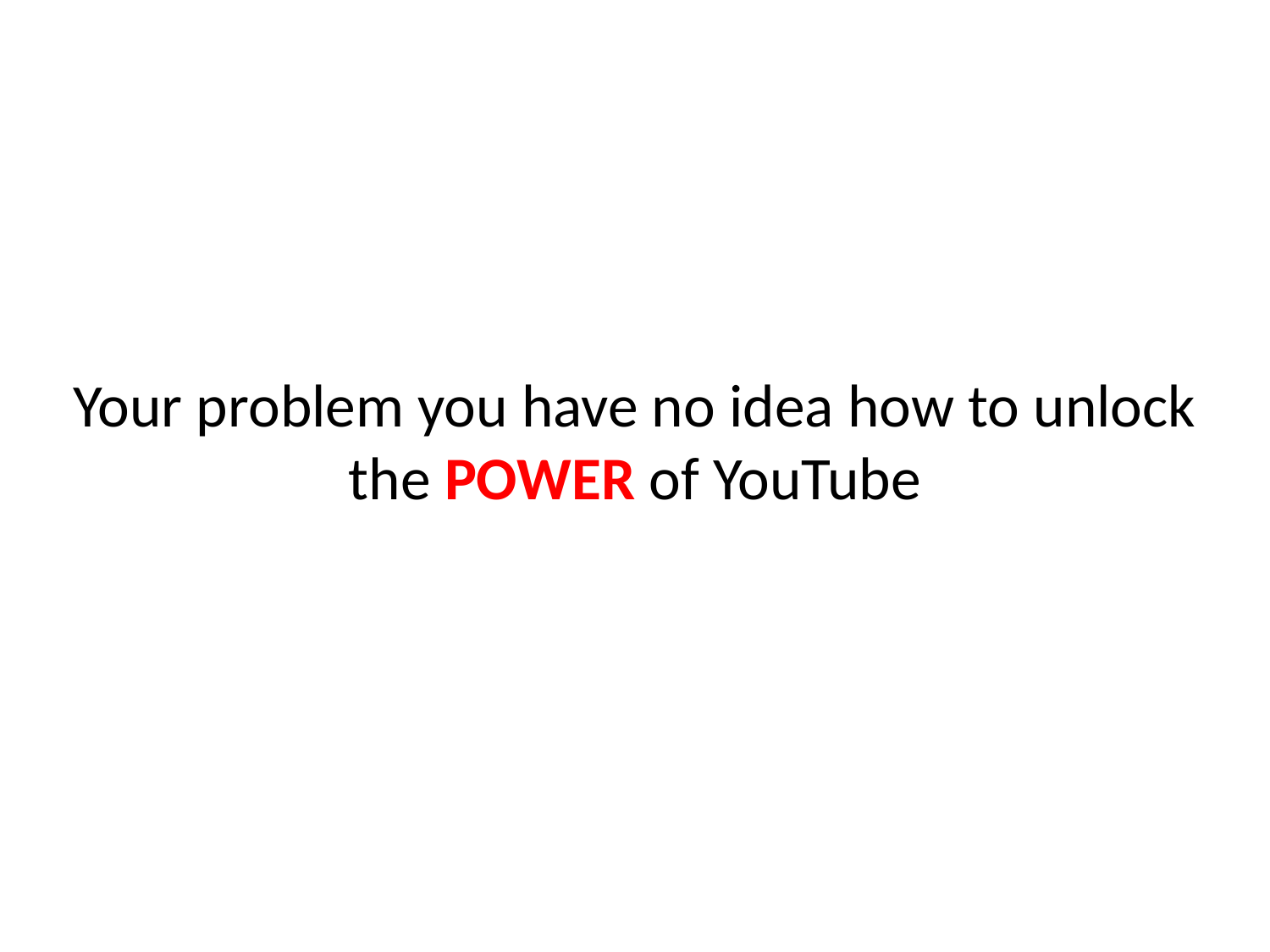

# Your problem you have no idea how to unlock the POWER of YouTube